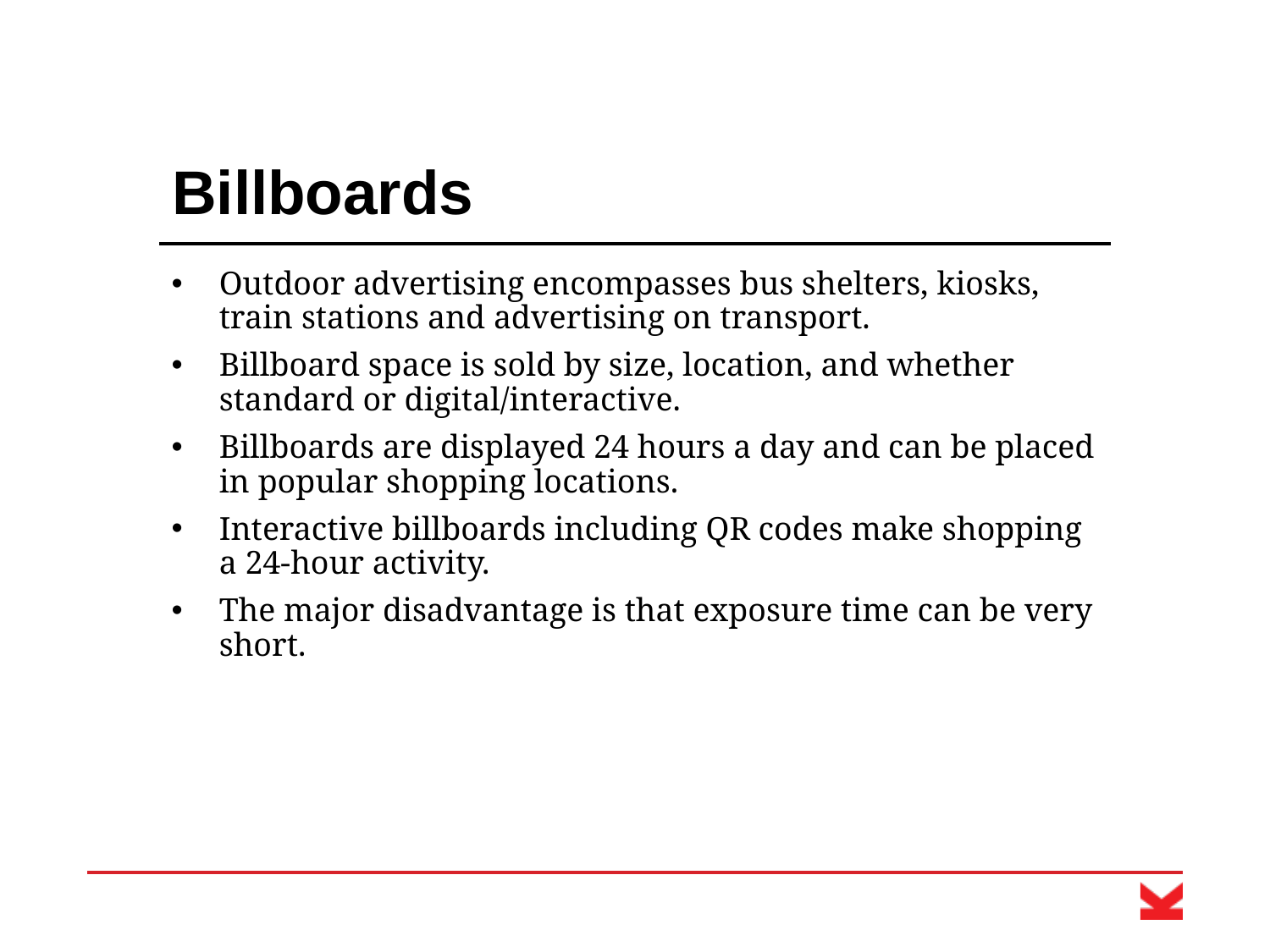

# Billboards
Outdoor advertising encompasses bus shelters, kiosks, train stations and advertising on transport.
Billboard space is sold by size, location, and whether standard or digital/interactive.
Billboards are displayed 24 hours a day and can be placed in popular shopping locations.
Interactive billboards including QR codes make shopping a 24-hour activity.
The major disadvantage is that exposure time can be very short.